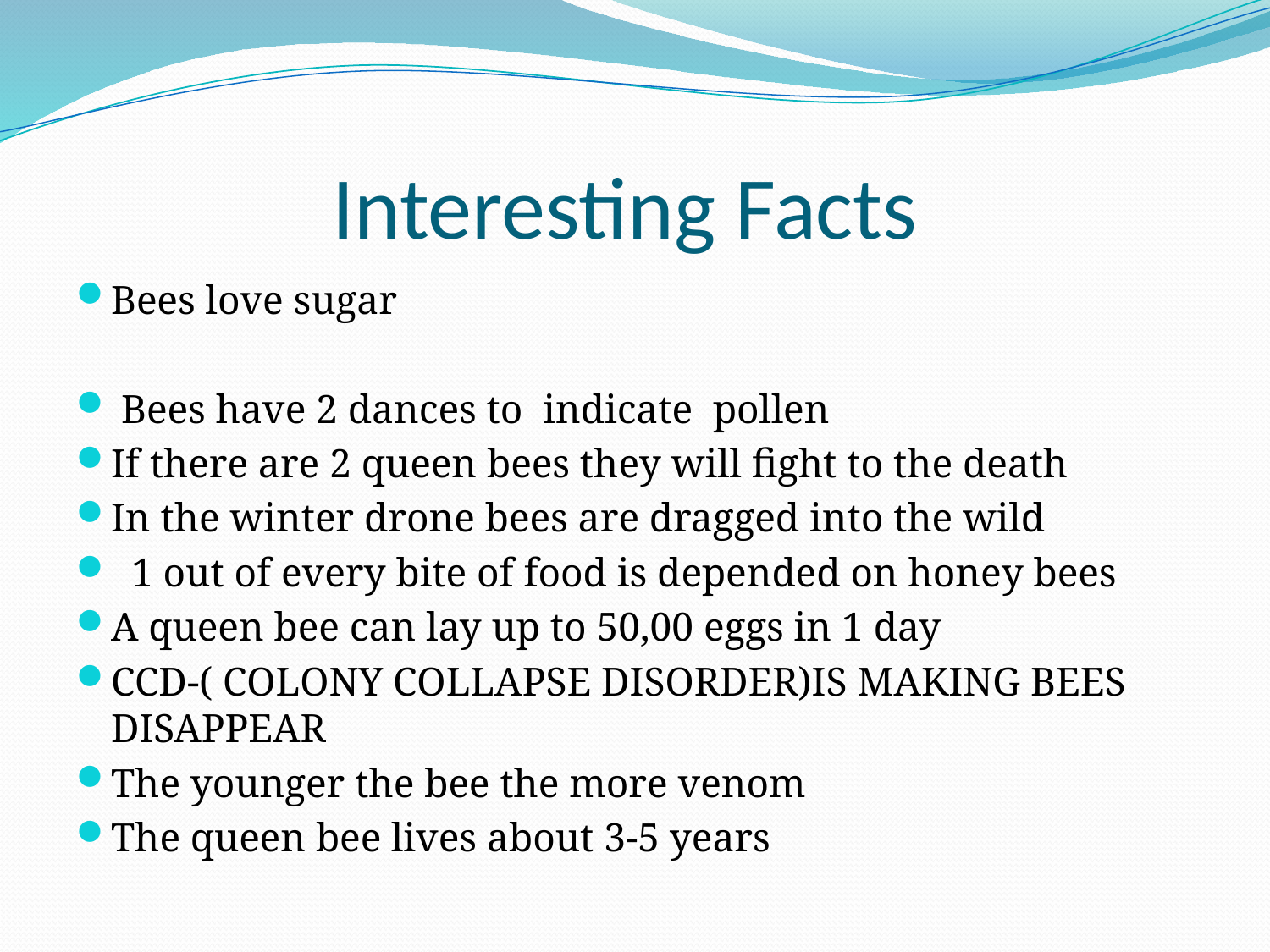

# Interesting Facts
Bees love sugar

 Bees have 2 dances to  indicate  pollen
If there are 2 queen bees they will fight to the death
In the winter drone bees are dragged into the wild
  1 out of every bite of food is depended on honey bees
A queen bee can lay up to 50,00 eggs in 1 day
CCD-( COLONY COLLAPSE DISORDER)IS MAKING BEES DISAPPEAR
The younger the bee the more venom
The queen bee lives about 3-5 years